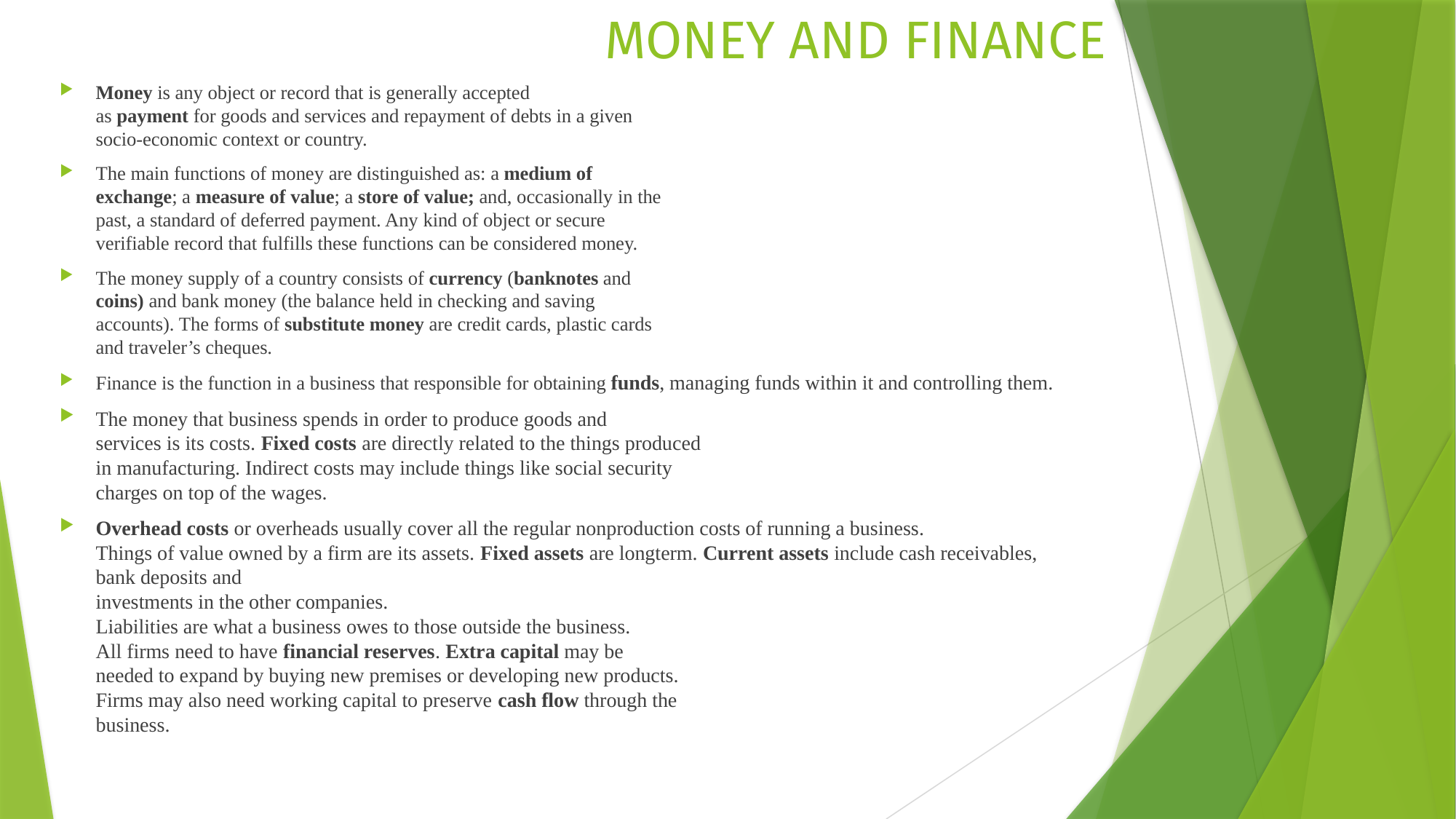

# MONEY AND FINANCE
Money is any object or record that is generally accepted
as payment for goods and services and repayment of debts in a given
socio-economic context or country.
The main functions of money are distinguished as: a medium of
exchange; a measure of value; a store of value; and, occasionally in the
past, a standard of deferred payment. Any kind of object or secure
verifiable record that fulfills these functions can be considered money.
The money supply of a country consists of currency (banknotes and
coins) and bank money (the balance held in checking and saving
accounts). The forms of substitute money are credit cards, plastic cards
and traveler’s cheques.
Finance is the function in a business that responsible for obtaining funds, managing funds within it and controlling them.
The money that business spends in order to produce goods and
services is its costs. Fixed costs are directly related to the things produced
in manufacturing. Indirect costs may include things like social security
charges on top of the wages.
Overhead costs or overheads usually cover all the regular nonproduction costs of running a business.
Things of value owned by a firm are its assets. Fixed assets are longterm. Current assets include cash receivables, bank deposits and
investments in the other companies.
Liabilities are what a business owes to those outside the business.
All firms need to have financial reserves. Extra capital may be
needed to expand by buying new premises or developing new products.
Firms may also need working capital to preserve cash flow through the
business.